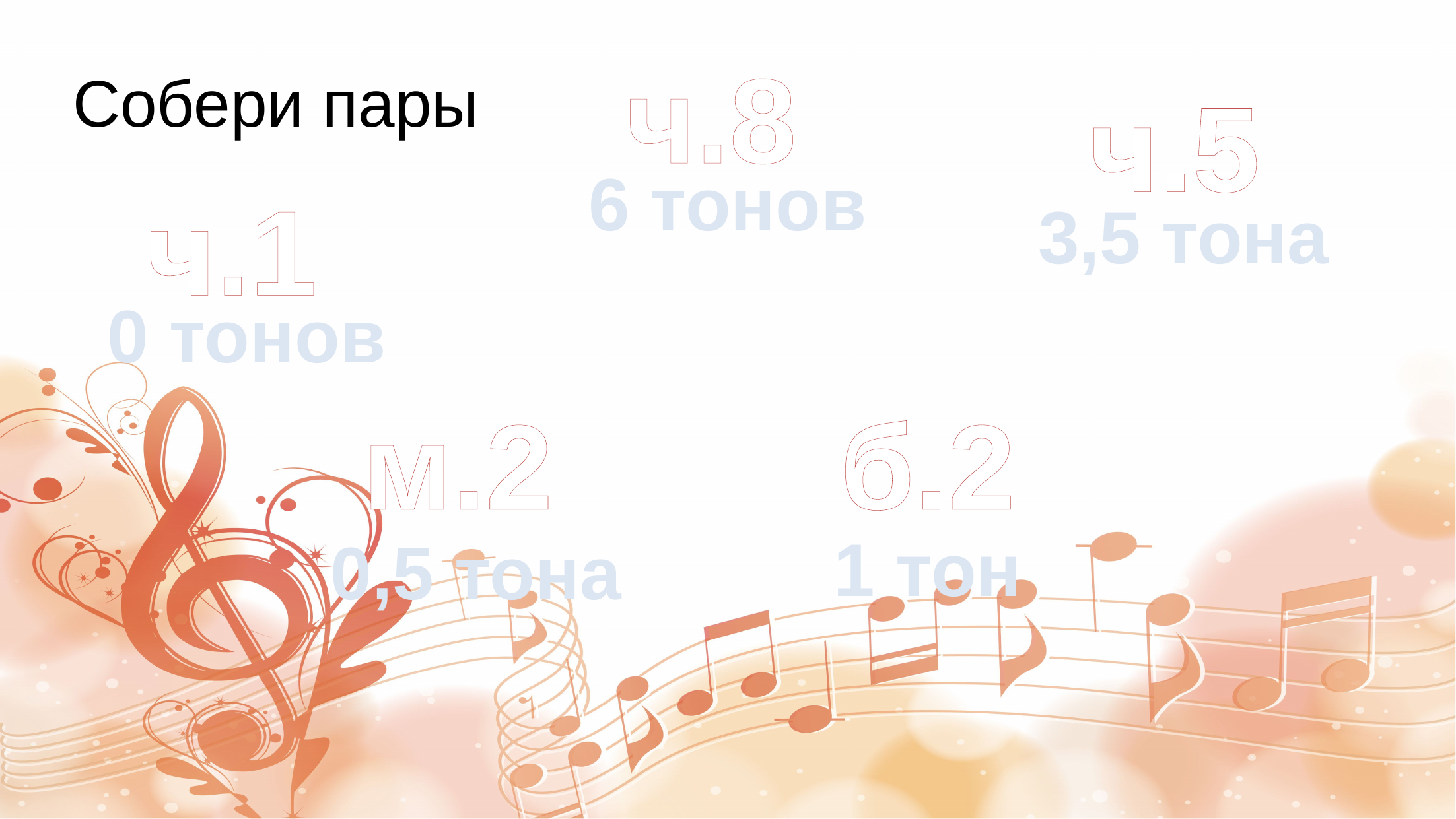

# Собери пары
ч.8
ч.5
6 тонов
ч.1
3,5 тона
0 тонов
б.2
м.2
1 тон
0,5 тона